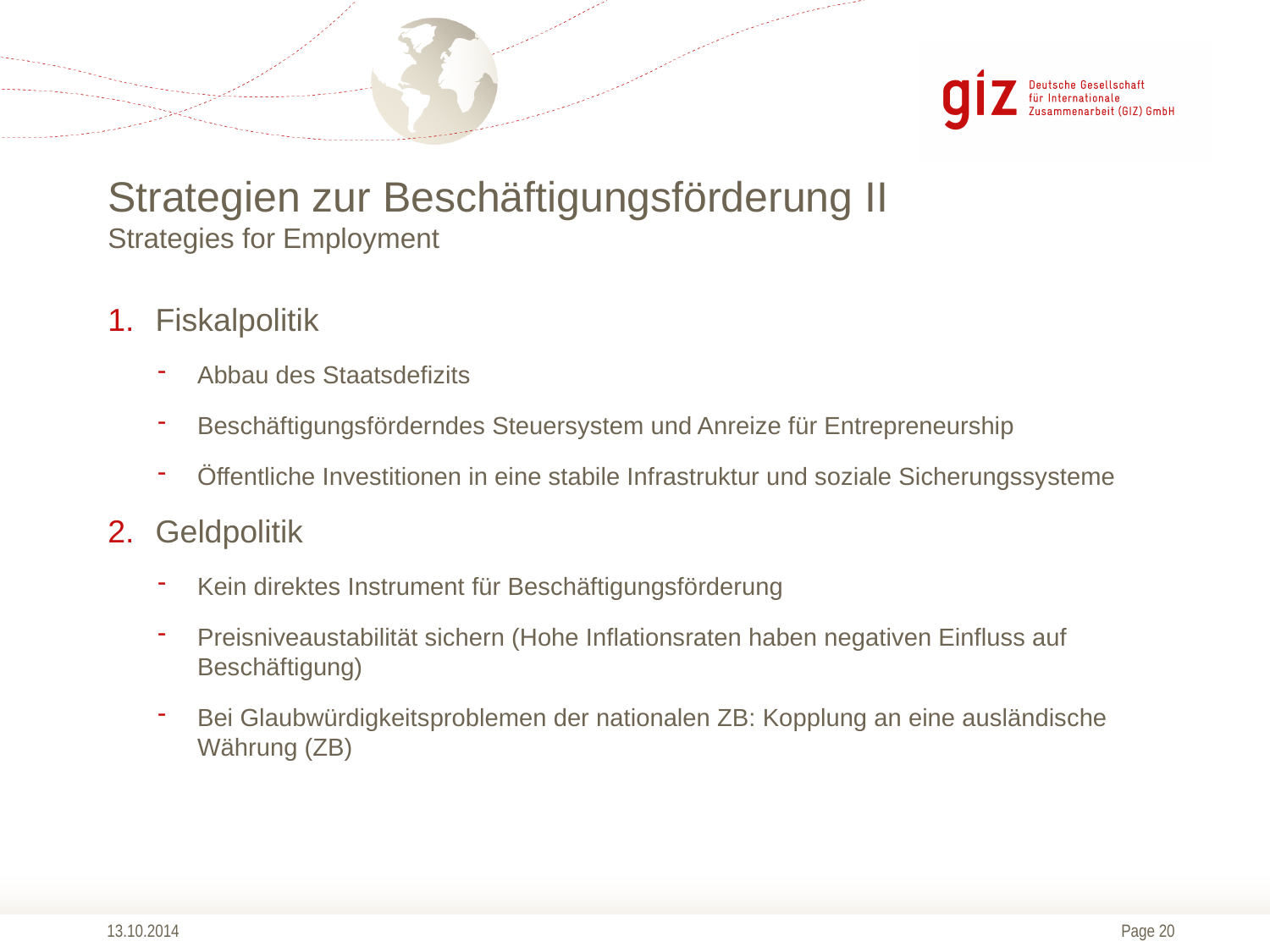

# Strategien zur Beschäftigungsförderung II Strategies for Employment
Fiskalpolitik
Abbau des Staatsdefizits
Beschäftigungsförderndes Steuersystem und Anreize für Entrepreneurship
Öffentliche Investitionen in eine stabile Infrastruktur und soziale Sicherungssysteme
Geldpolitik
Kein direktes Instrument für Beschäftigungsförderung
Preisniveaustabilität sichern (Hohe Inflationsraten haben negativen Einfluss auf Beschäftigung)
Bei Glaubwürdigkeitsproblemen der nationalen ZB: Kopplung an eine ausländische Währung (ZB)
13.10.2014